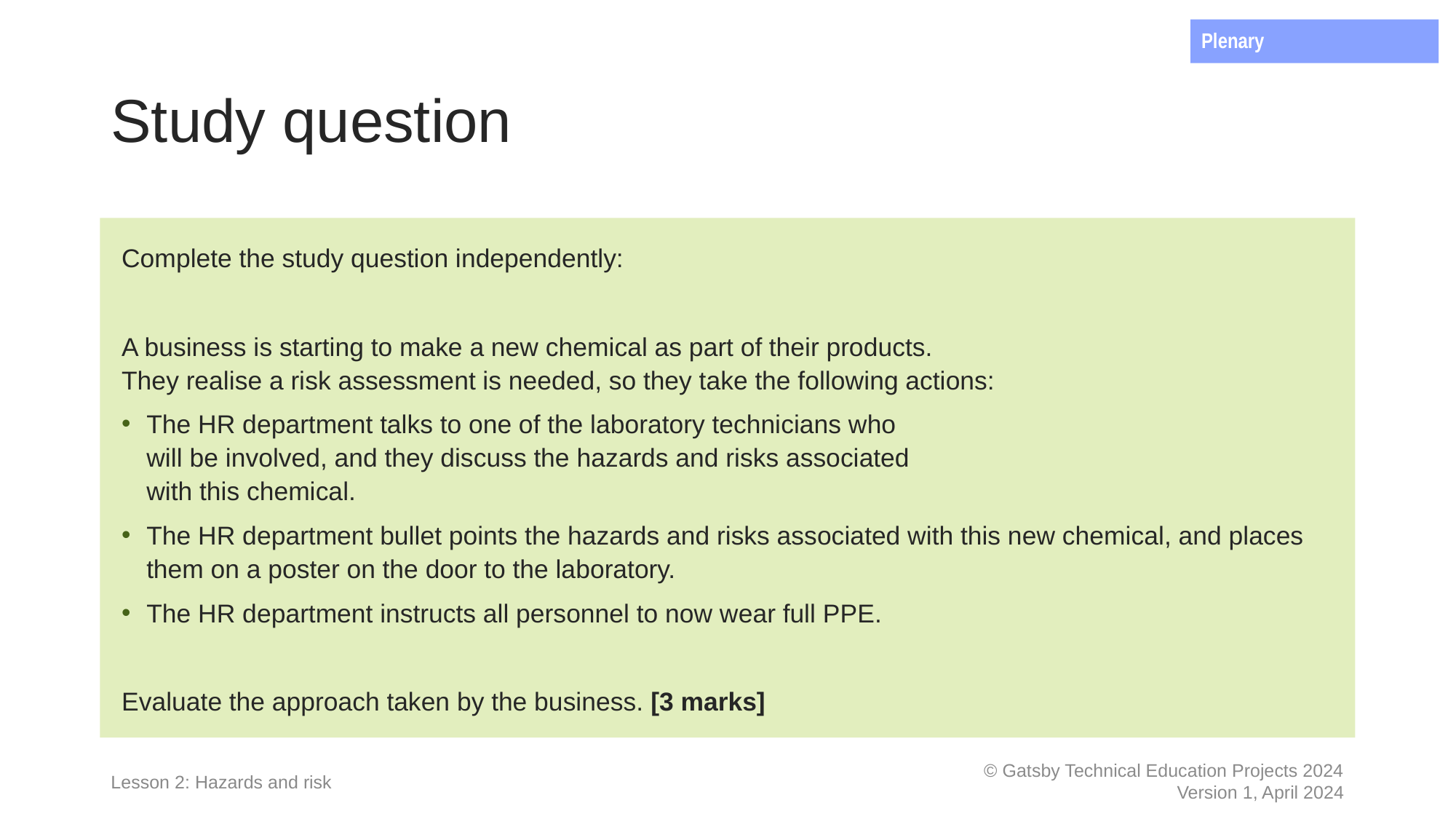

Plenary
# Study question
Complete the study question independently:

A business is starting to make a new chemical as part of their products.
They realise a risk assessment is needed, so they take the following actions:
The HR department talks to one of the laboratory technicians who
will be involved, and they discuss the hazards and risks associated
with this chemical.
The HR department bullet points the hazards and risks associated with this new chemical, and places them on a poster on the door to the laboratory.
The HR department instructs all personnel to now wear full PPE.

Evaluate the approach taken by the business. [3 marks]

Lesson 2: Hazards and risk